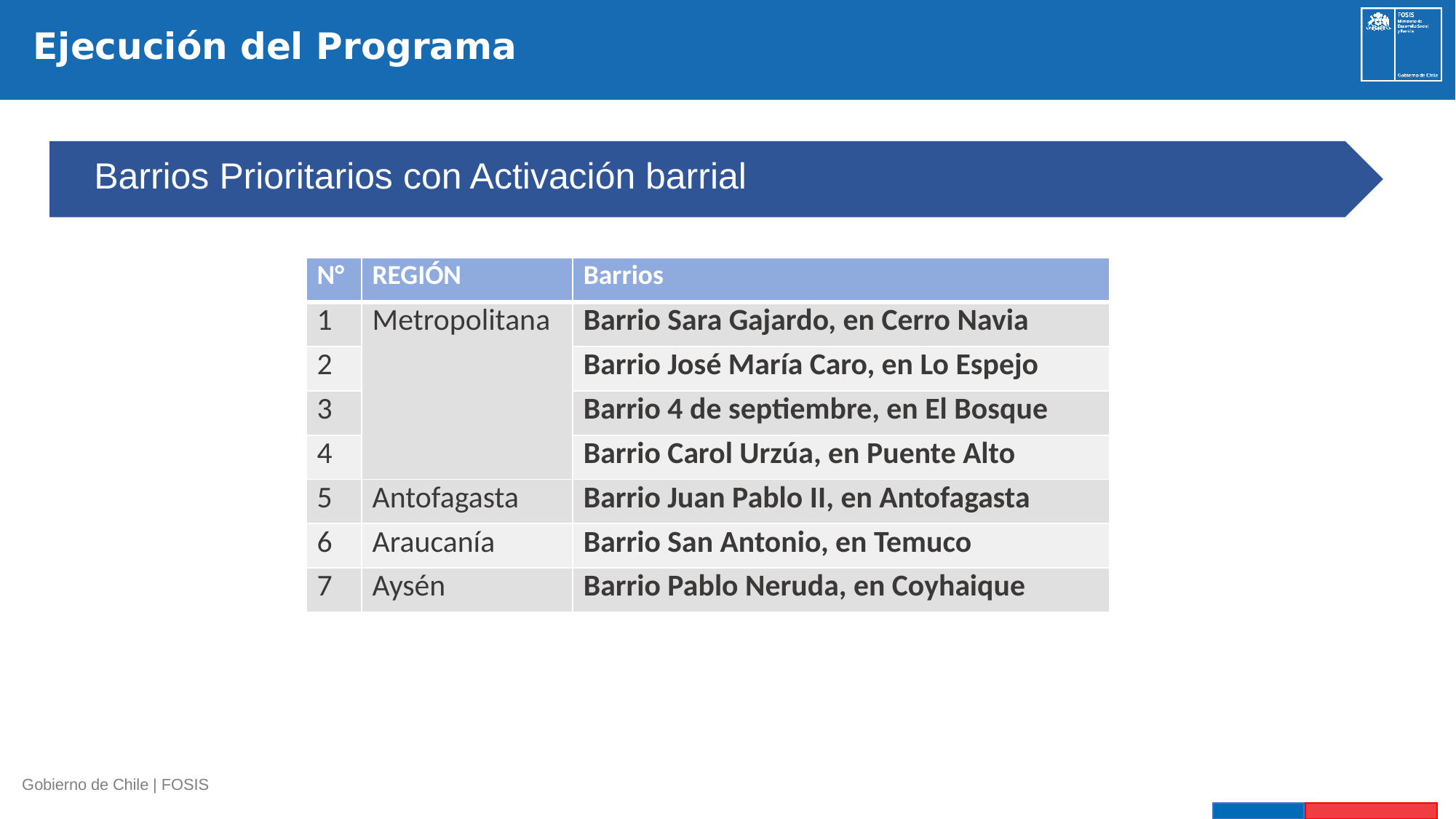

# Ejecución del Programa

Barrios Prioritarios con Activación barrial
Orientaciones Programáticas desde la Subdirección de Gestión de Programas FOSIS
| N° | REGIÓN | Barrios |
| --- | --- | --- |
| 1 | Metropolitana | Barrio Sara Gajardo, en Cerro Navia |
| 2 |  | Barrio José María Caro, en Lo Espejo |
| 3 |  | Barrio 4 de septiembre, en El Bosque |
| 4 |  | Barrio Carol Urzúa, en Puente Alto |
| 5 | Antofagasta | Barrio Juan Pablo II, en Antofagasta |
| 6 | Araucanía | Barrio San Antonio, en Temuco |
| 7 | Aysén | Barrio Pablo Neruda, en Coyhaique |